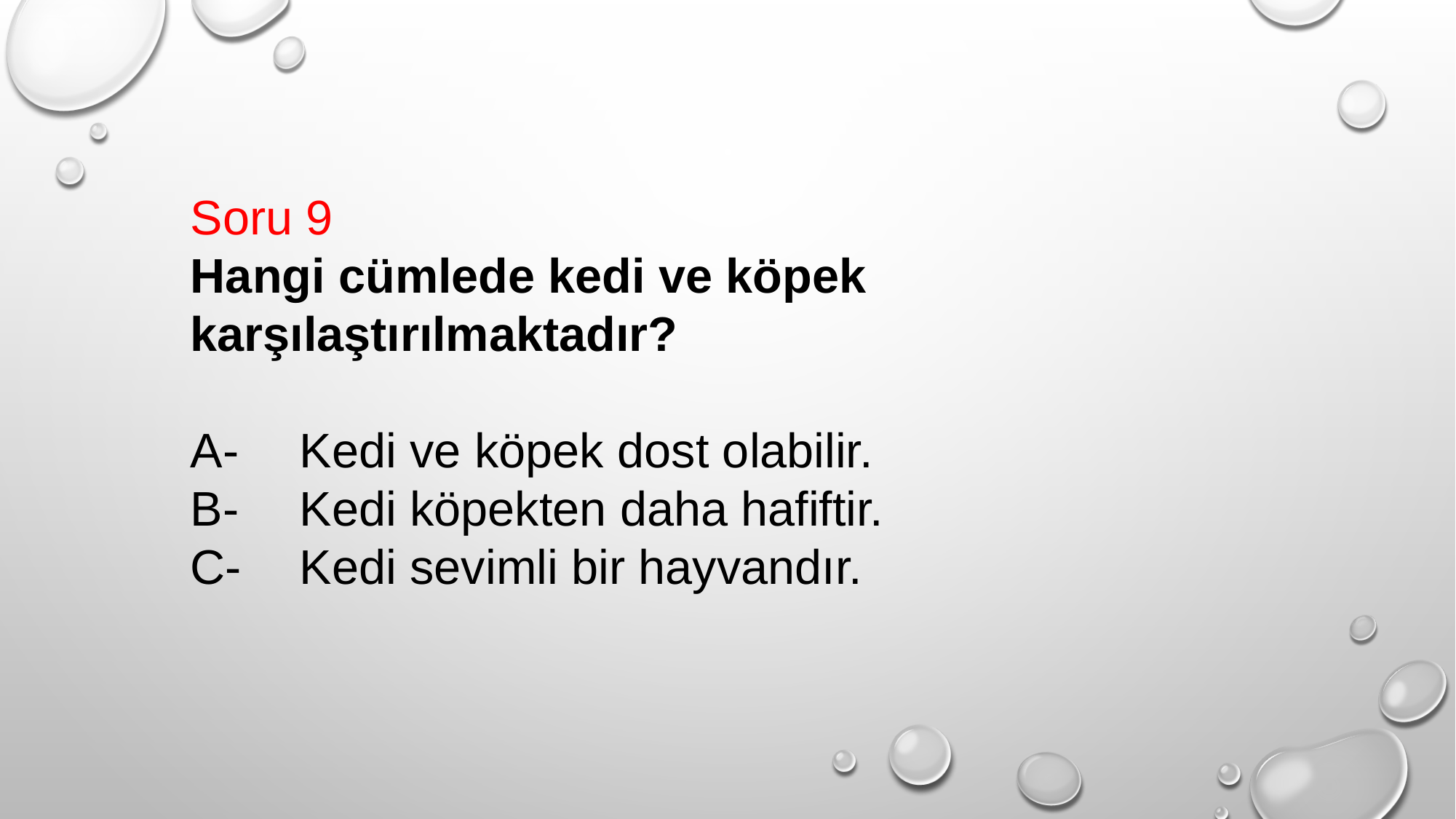

Soru 9
Hangi cümlede kedi ve köpek karşılaştırılmaktadır?

A-	Kedi ve köpek dost olabilir.
B-	Kedi köpekten daha hafiftir.
C-	Kedi sevimli bir hayvandır.